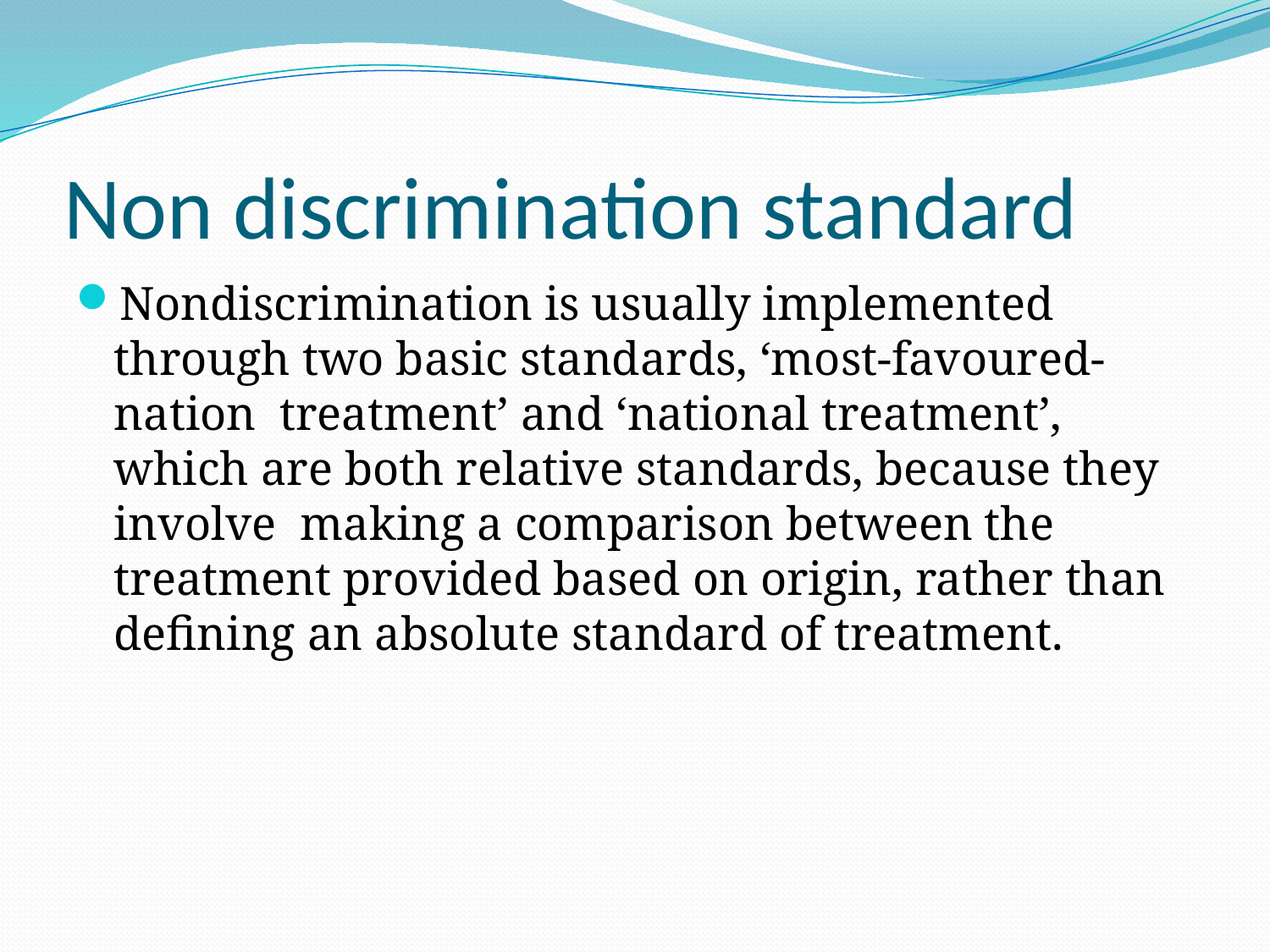

# Non discrimination standard
Nondiscrimination is usually implemented through two basic standards, ‘most-favoured-nation  treatment’ and ‘national treatment’, which are both relative standards, because they involve  making a comparison between the treatment provided based on origin, rather than defining an absolute standard of treatment.